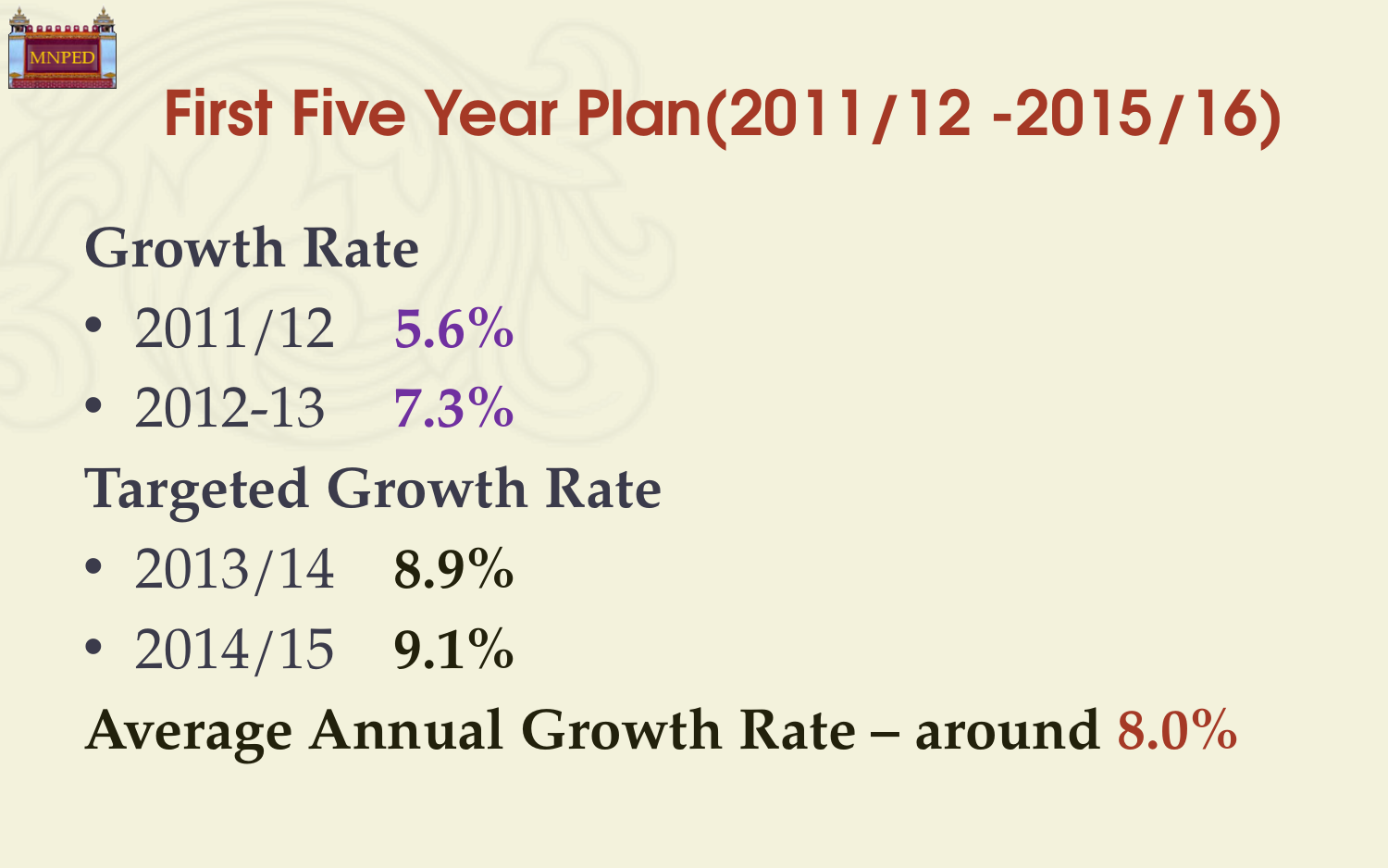

# First Five Year Plan(2011/12 -2015/16)
Growth Rate
2011/12		5.6%
2012-13		7.3%
Targeted Growth Rate
2013/14		8.9%
2014/15		9.1%
Average Annual Growth Rate – around 8.0%